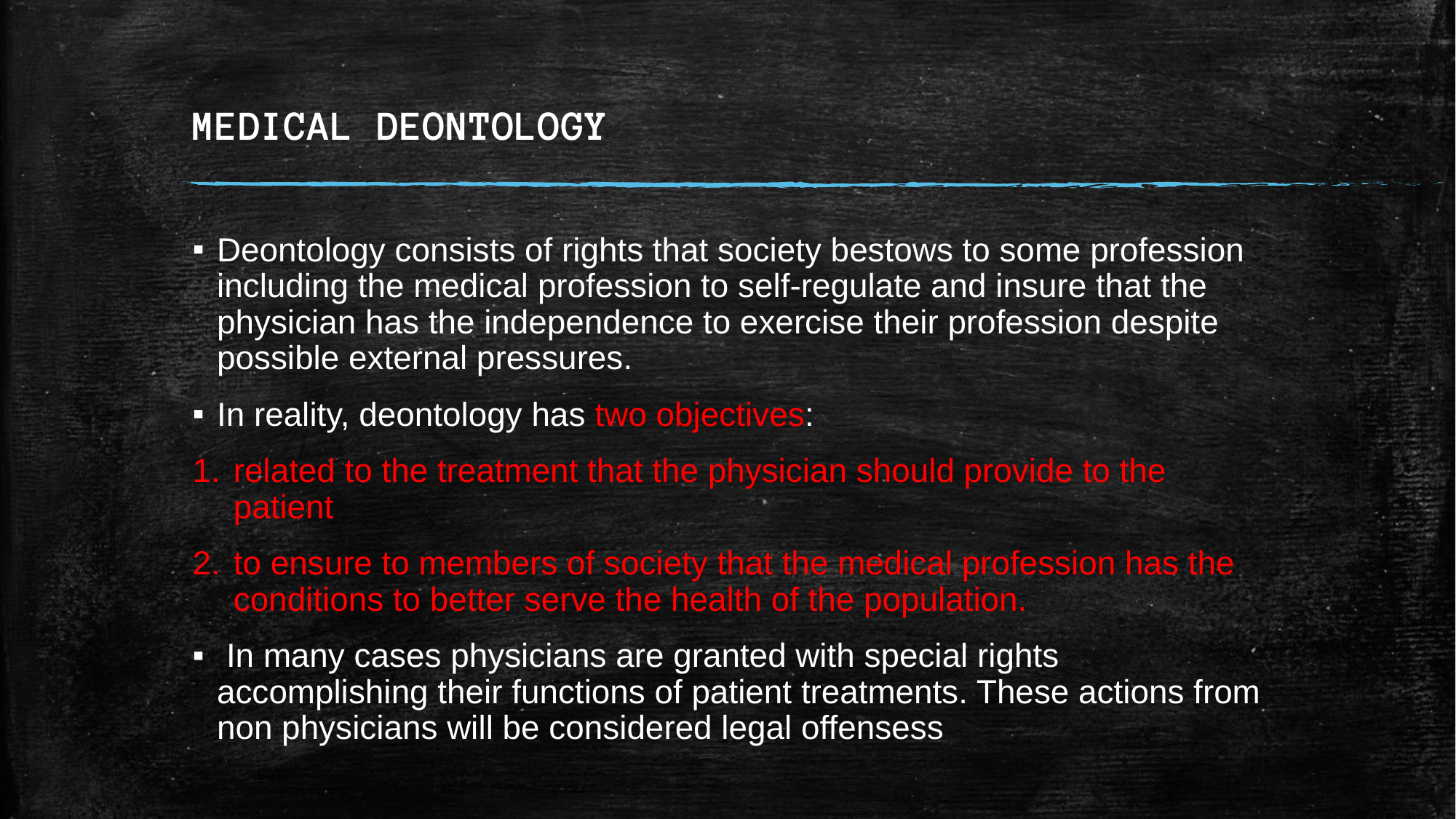

# MEDICAL DEONTOLOGY
Deontology consists of rights that society bestows to some profession including the medical profession to self-regulate and insure that the physician has the independence to exercise their profession despite possible external pressures.
In reality, deontology has two objectives:
related to the treatment that the physician should provide to the patient
to ensure to members of society that the medical profession has the conditions to better serve the health of the population.
 In many cases physicians are granted with special rights accomplishing their functions of patient treatments. These actions from non physicians will be considered legal offensess